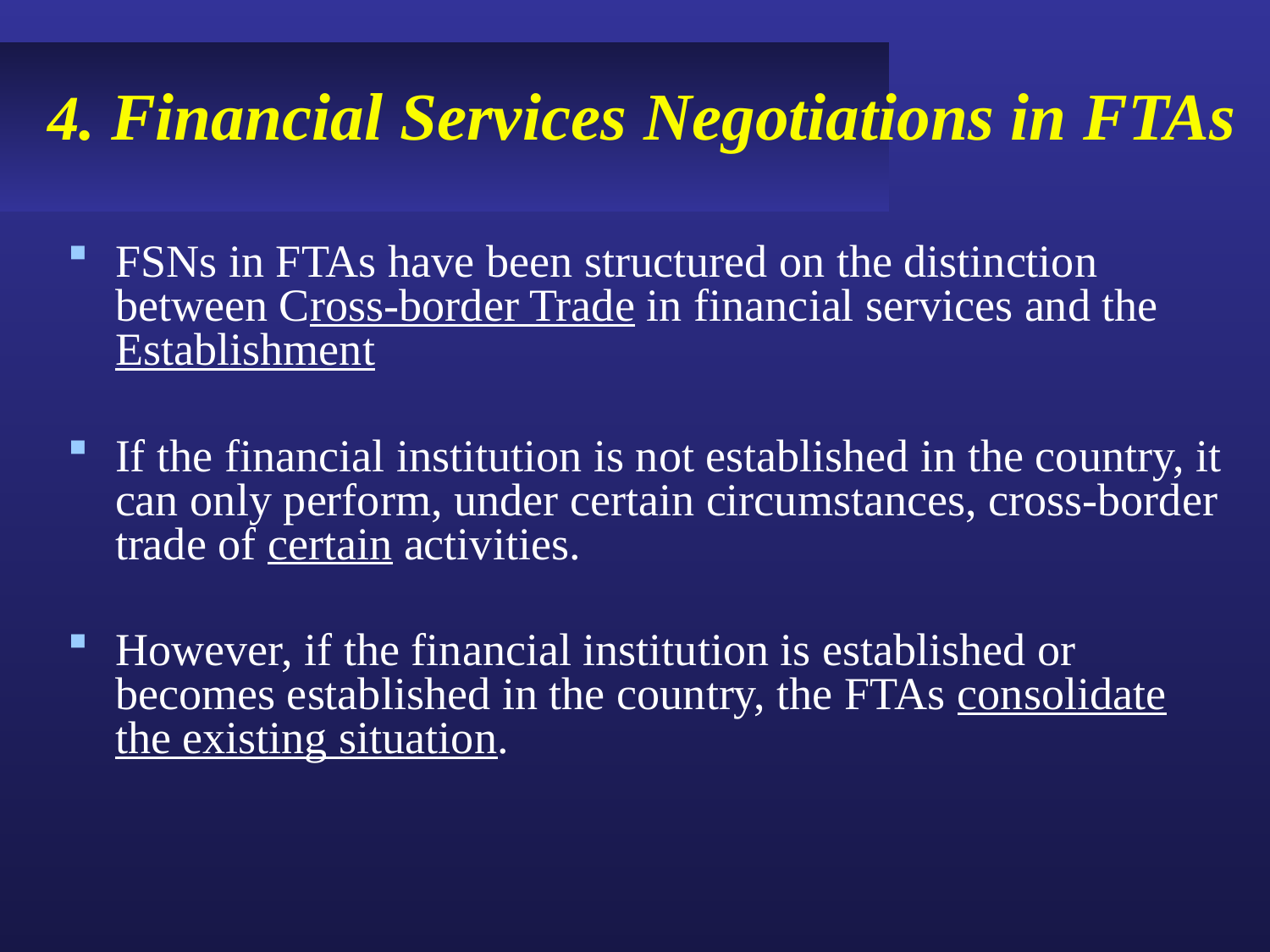

# 4. Financial Services Negotiations in FTAs

FSNs in FTAs have been structured on the distinction between Cross-border Trade in financial services and the Establishment

If the financial institution is not established in the country, it can only perform, under certain circumstances, cross-border trade of certain activities.

However, if the financial institution is established or becomes established in the country, the FTAs consolidate the existing situation.